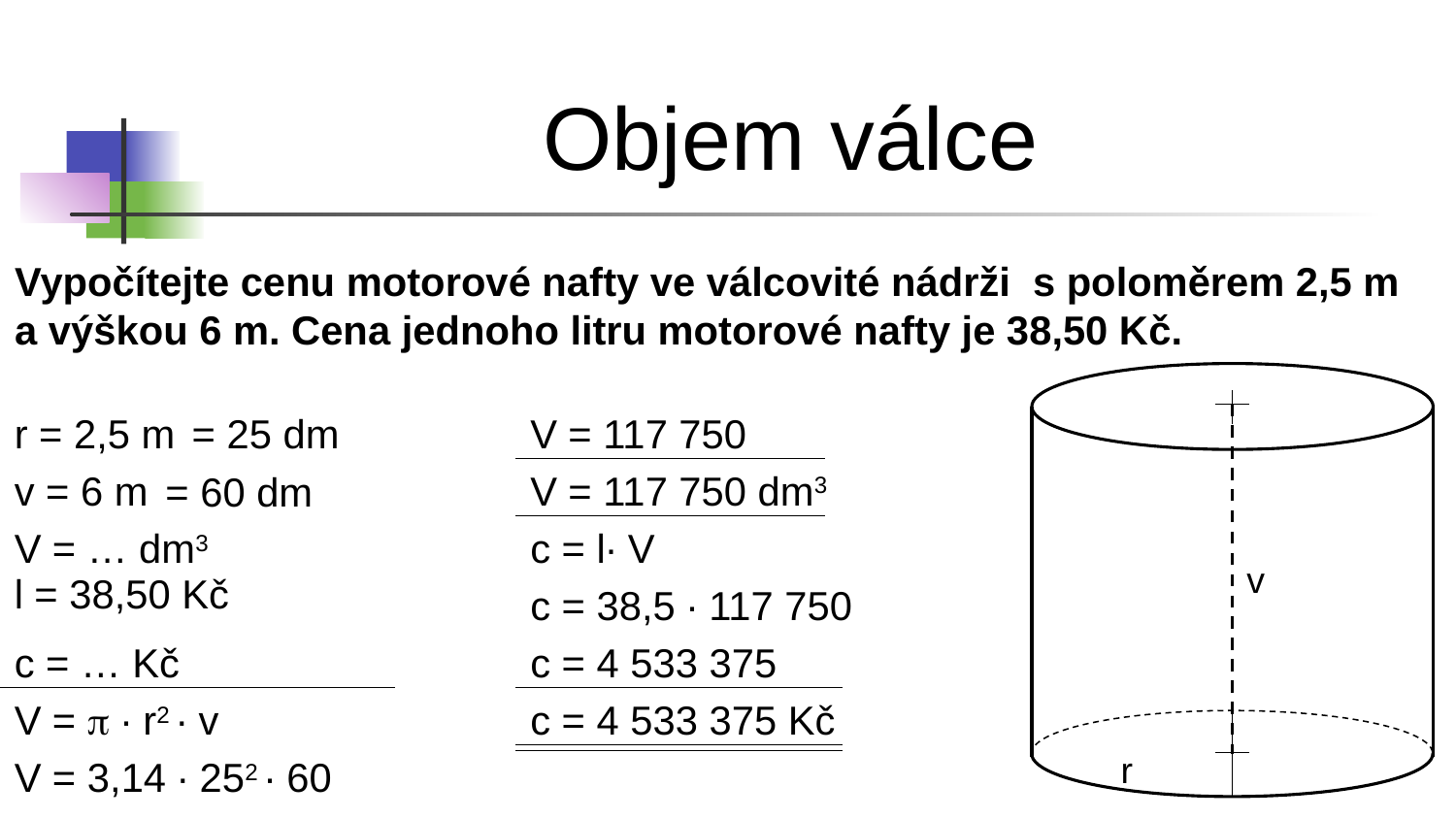

Objem válce
Vypočítejte cenu motorové nafty ve válcovité nádrži  s poloměrem 2,5 m
a výškou 6 m. Cena jednoho litru motorové nafty je 38,50 Kč.

r = 2,5 m
= 25 dm
V = 117 750
v = 6 m
V = 117 750 dm3
= 60 dm
V = … dm3
c = l∙ V
v
l = 38,50 Kč
c = 38,5 ∙ 117 750
c = … Kč
c = 4 533 375
V = π ∙ r2 ∙ v
c = 4 533 375 Kč

r
V = 3,14 ∙ 252 ∙ 60